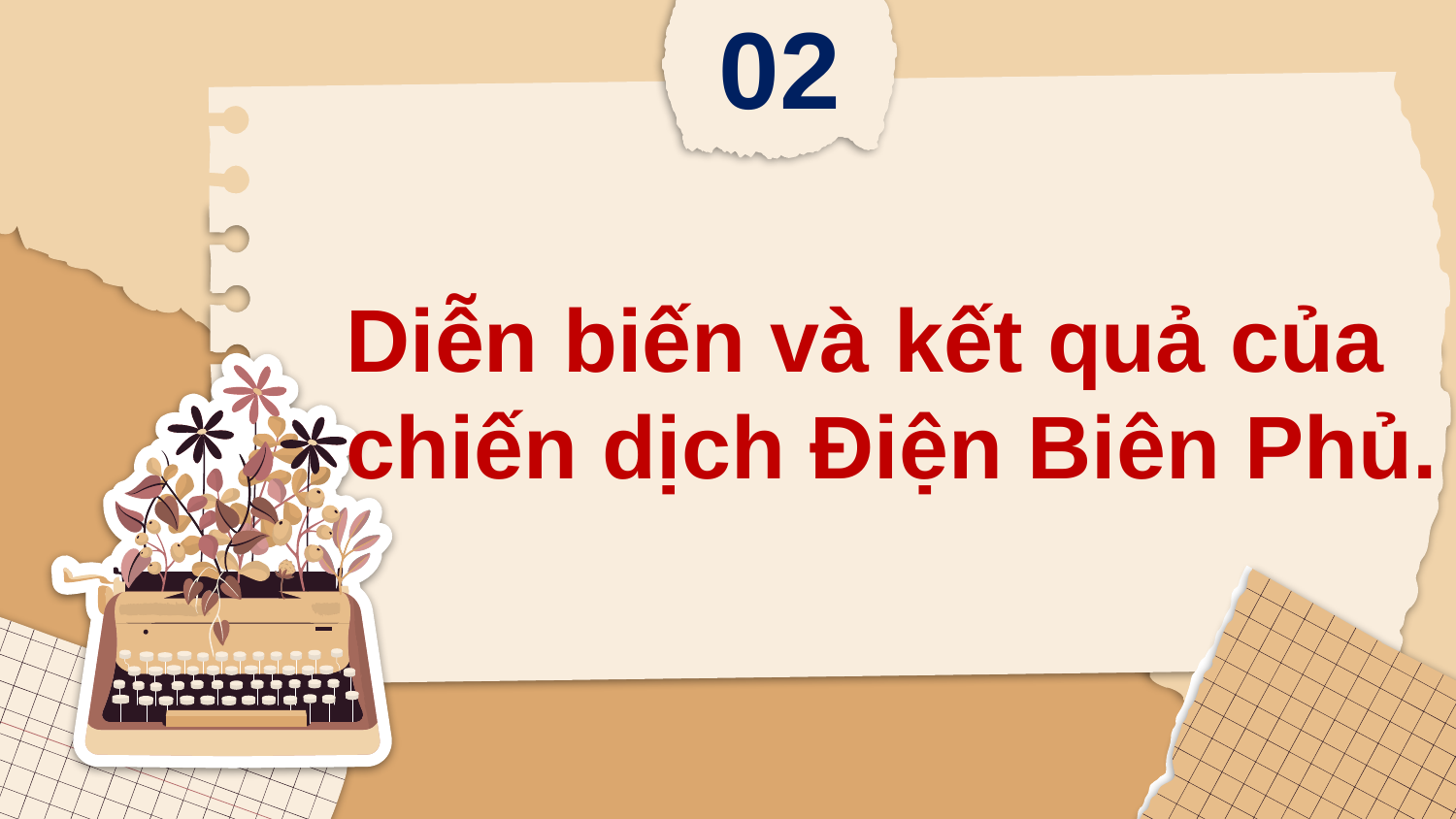

02

Diễn biến và kết quả của chiến dịch Điện Biên Phủ.